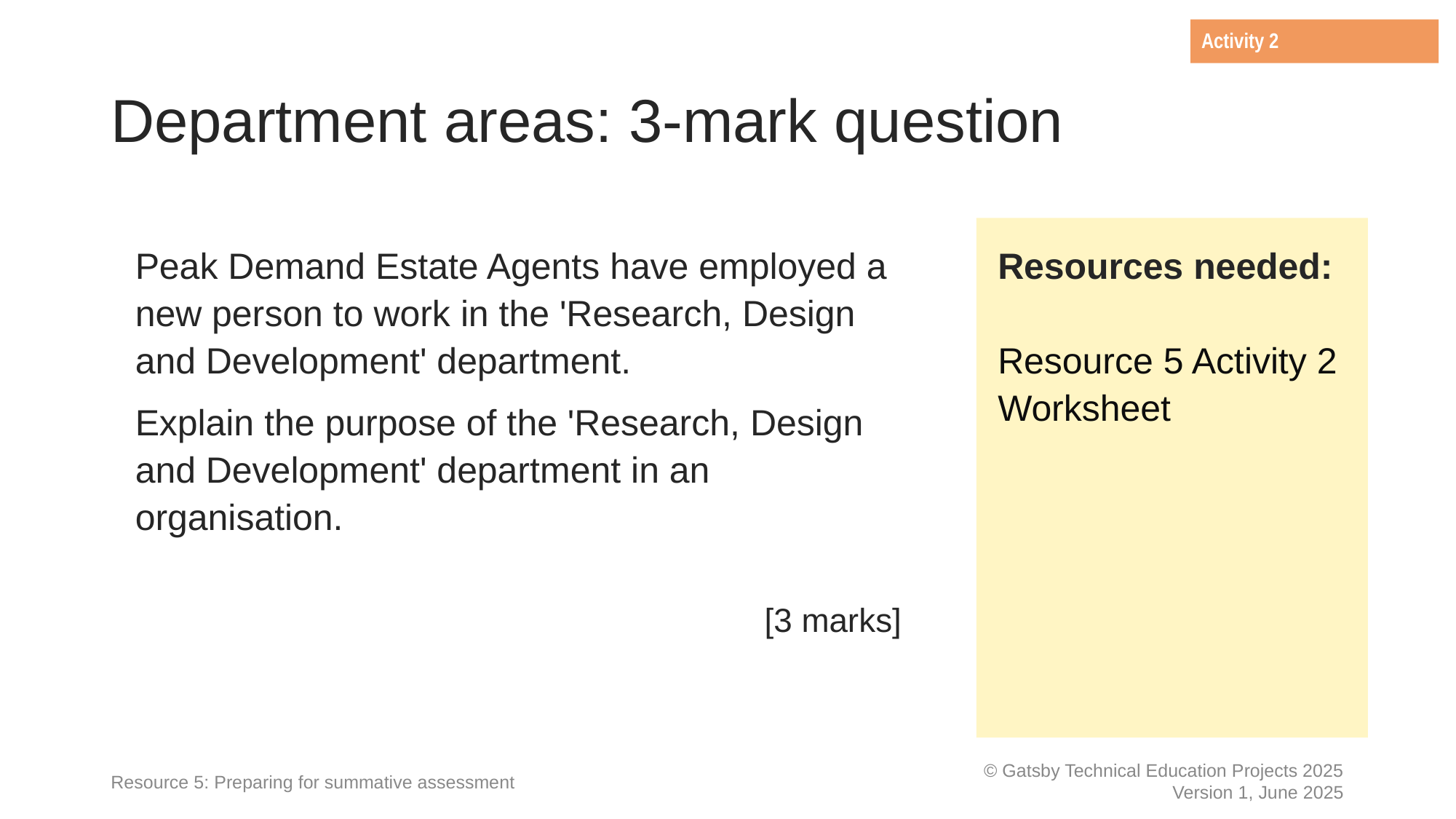

Activity 2
# Department areas: 3-mark question
Peak Demand Estate Agents have employed a new person to work in the 'Research, Design and Development' department.
Explain the purpose of the 'Research, Design and Development' department in an organisation.
					         [3 marks]
Resources needed:
Resource 5 Activity 2 Worksheet
Resource 5: Preparing for summative assessment